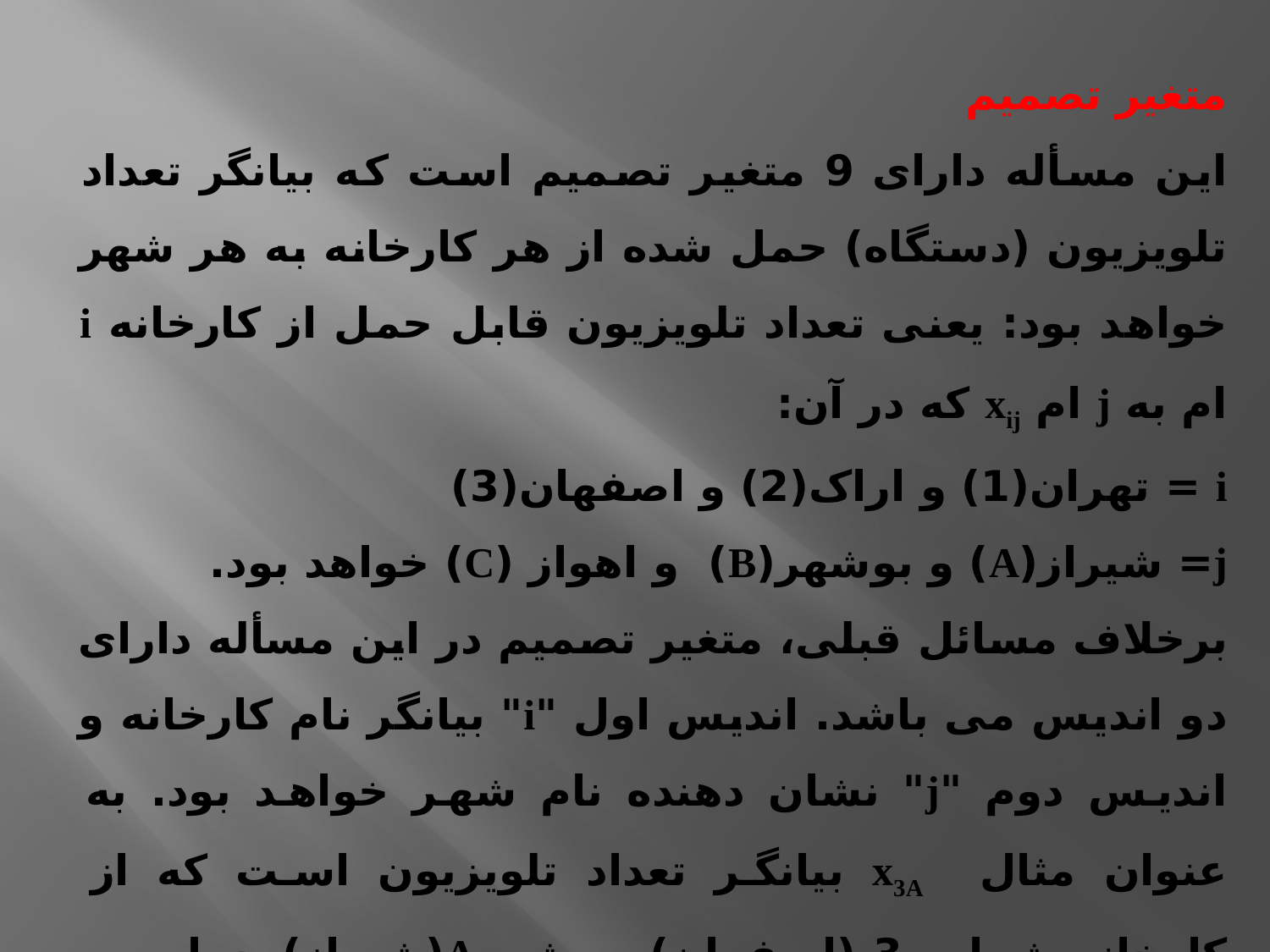

متغیر تصمیم
این مسأله دارای 9 متغیر تصمیم است که بیانگر تعداد تلویزیون (دستگاه) حمل شده از هر کارخانه به هر شهر خواهد بود: یعنی تعداد تلویزیون قابل حمل از کارخانه i ام به j ام xij که در آن:
i = تهران(1) و اراک(2) و اصفهان(3)
j= شیراز(A) و بوشهر(B)  و اهواز (C) خواهد بود.
برخلاف مسائل قبلی، متغیر تصمیم در این مسأله دارای دو اندیس می باشد. اندیس اول "i" بیانگر نام کارخانه و اندیس دوم "j" نشان دهنده نام شهر خواهد بود. به عنوان مثال  x3A بیانگر تعداد تلویزیون است که از کارخانه شماره 3 (اصفهان) به شهرA(شیراز) حمل می شود.